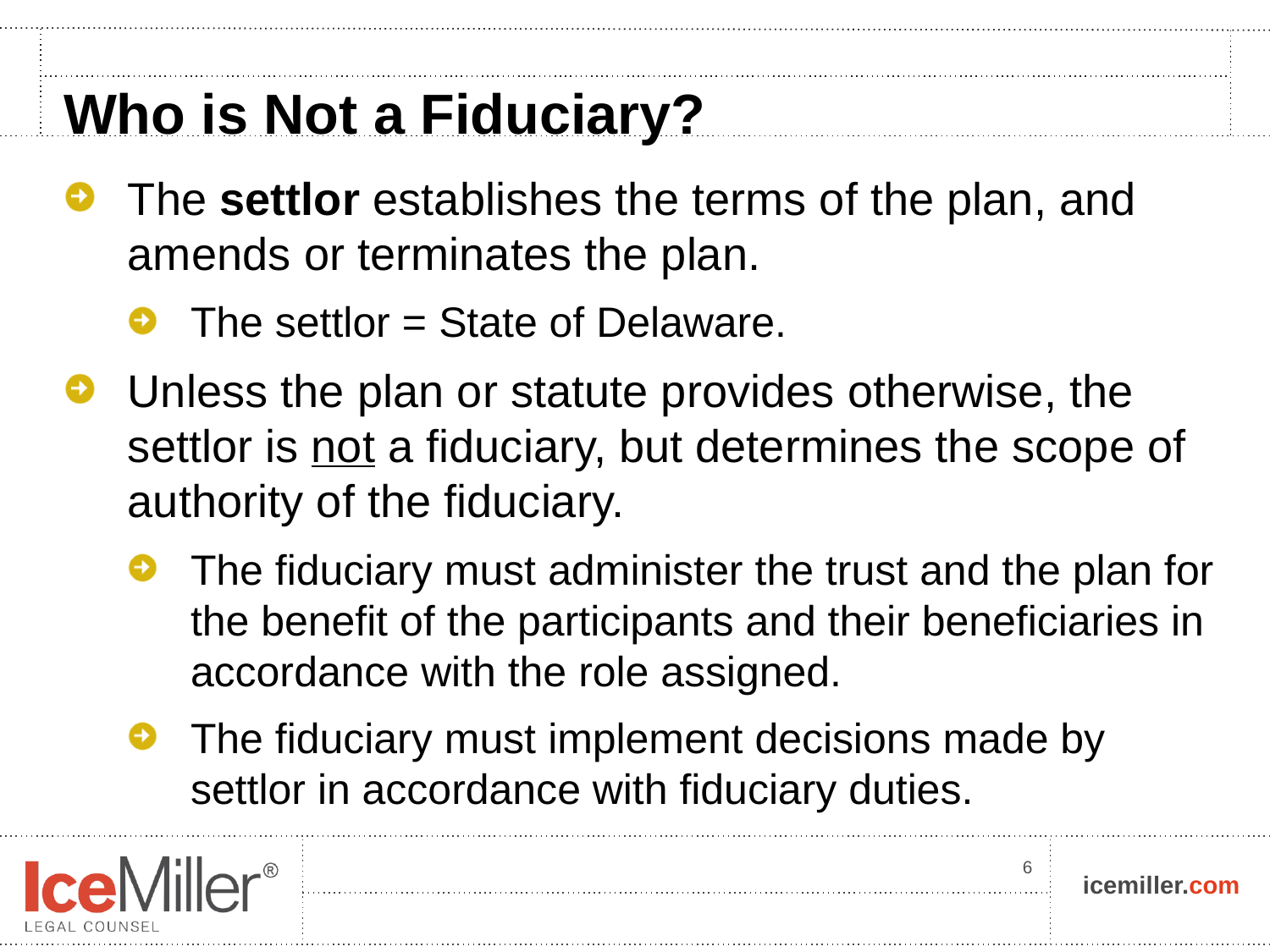

# Who is Not a Fiduciary?
The settlor establishes the terms of the plan, and amends or terminates the plan.
The settlor = State of Delaware.
Unless the plan or statute provides otherwise, the settlor is not a fiduciary, but determines the scope of authority of the fiduciary.
The fiduciary must administer the trust and the plan for the benefit of the participants and their beneficiaries in accordance with the role assigned.
The fiduciary must implement decisions made by settlor in accordance with fiduciary duties.
6